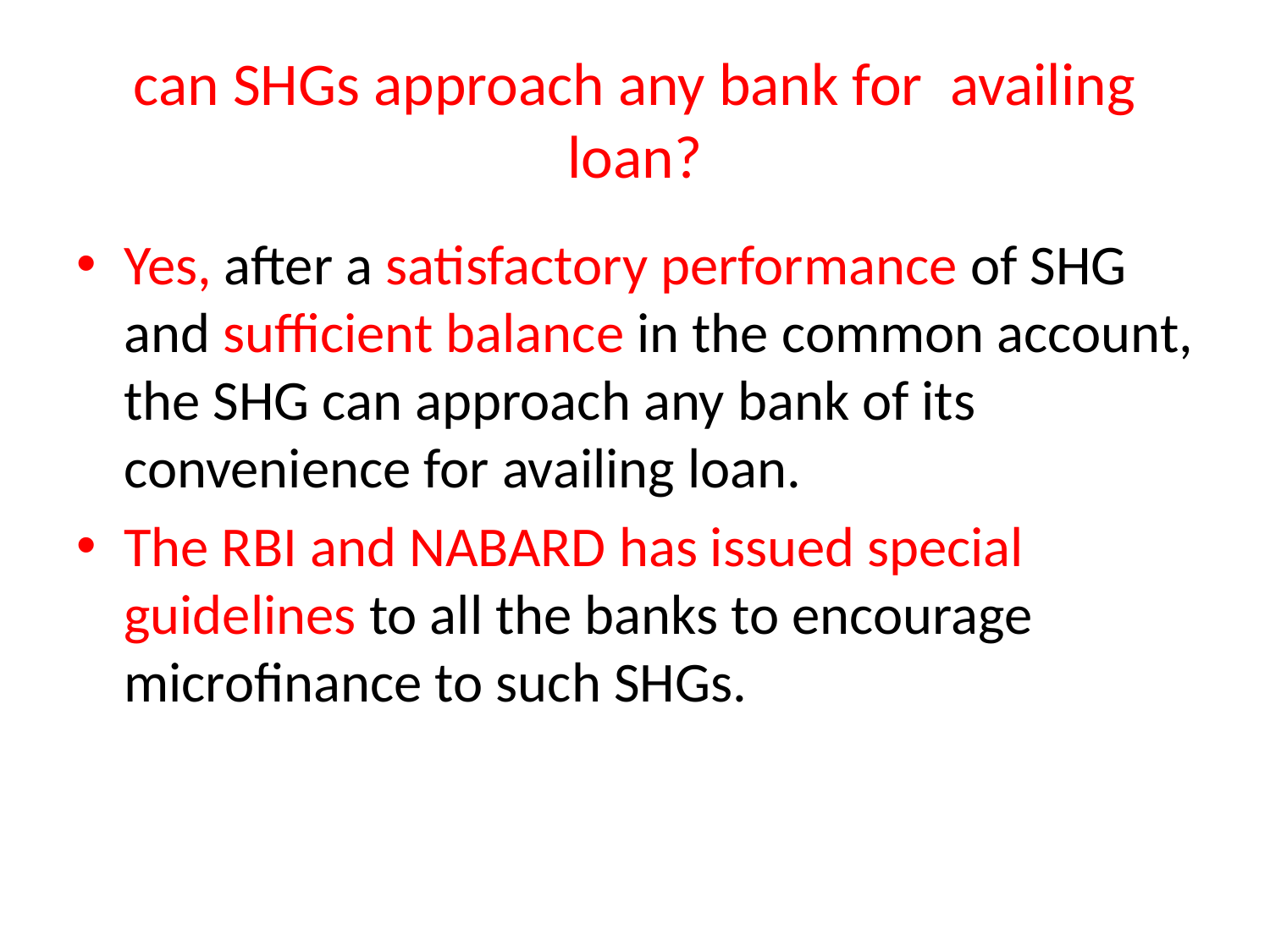

# can SHGs approach any bank for  availing loan?
Yes, after a satisfactory performance of SHG and sufficient balance in the common account, the SHG can approach any bank of its convenience for availing loan.
The RBI and NABARD has issued special guidelines to all the banks to encourage microfinance to such SHGs.